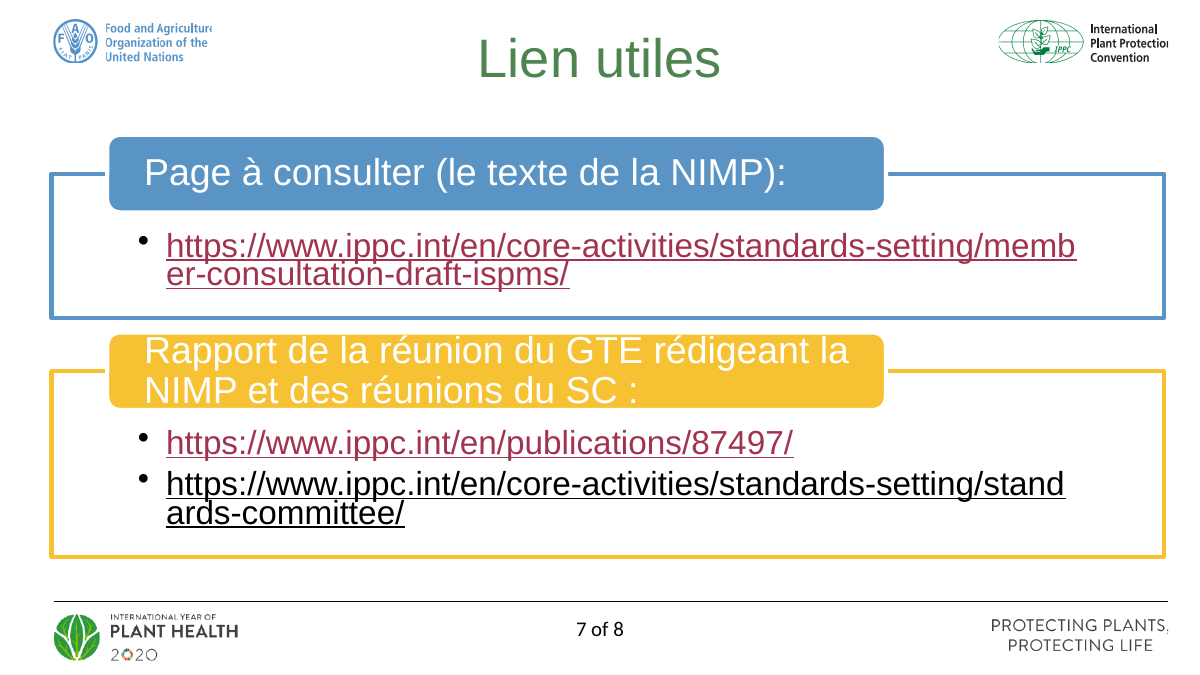

Lien utiles
https://www.ippc.int/en/core-activities/standards-setting/member-consultation-draft-ispms/
Page à consulter (le texte de la NIMP):
https://www.ippc.int/en/publications/87497/
https://www.ippc.int/en/core-activities/standards-setting/standards-committee/
Rapport de la réunion du GTE rédigeant la NIMP et des réunions du SC :
7 of 8